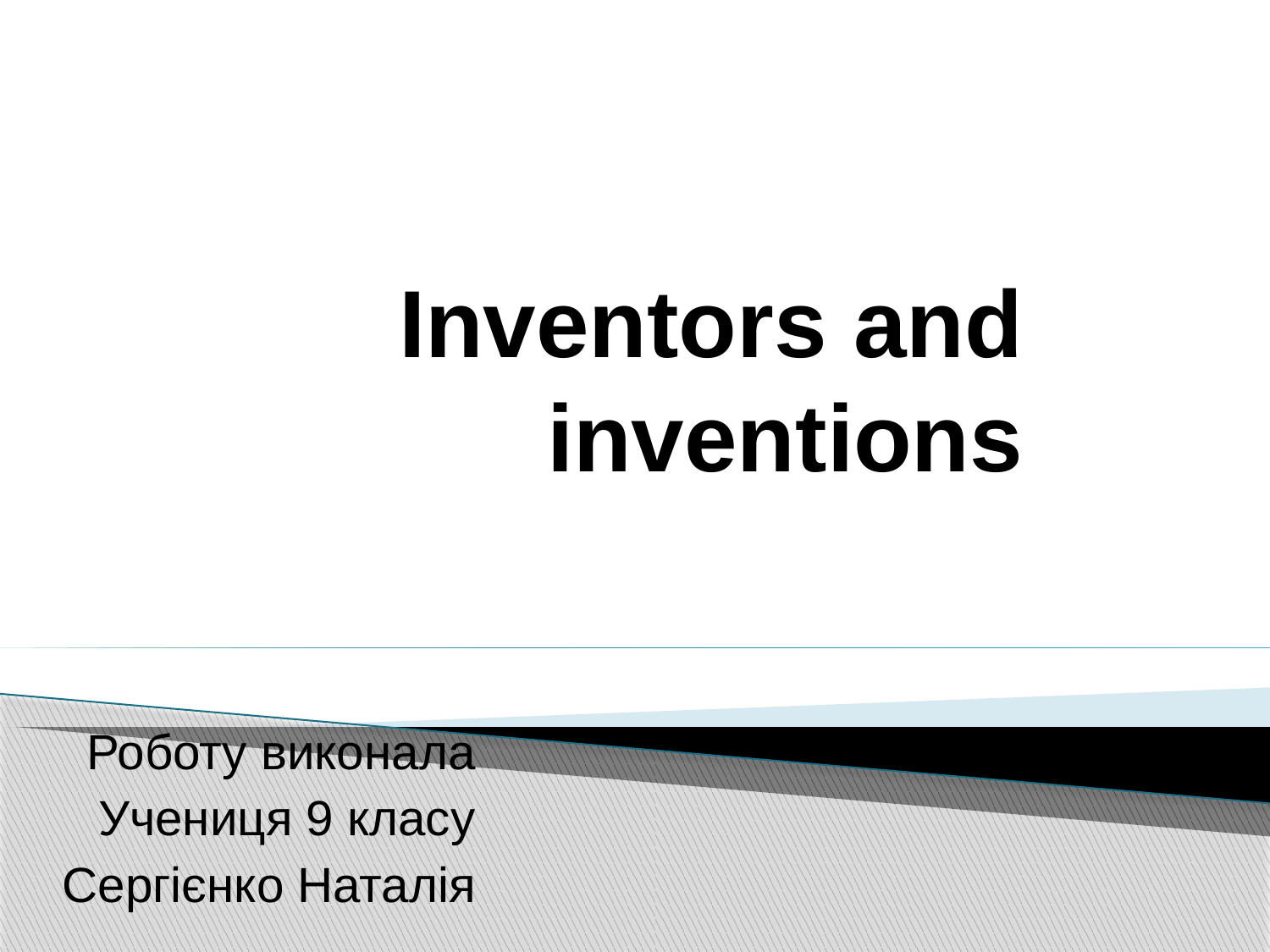

# Inventors and inventions
Роботу виконала
Учениця 9 класу
Сергієнко Наталія